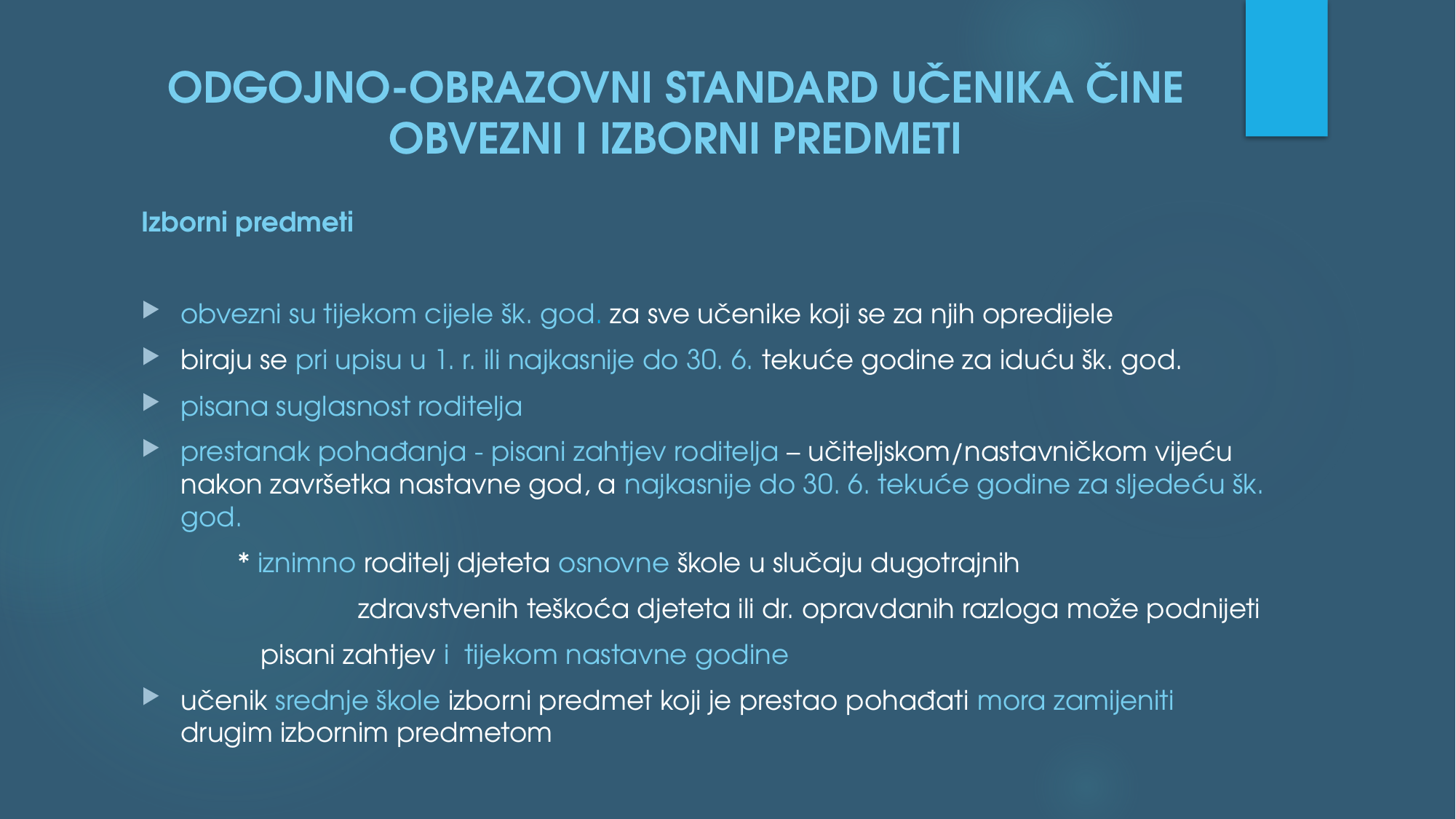

# ODGOJNO-OBRAZOVNI STANDARD UČENIKA ČINE OBVEZNI I IZBORNI PREDMETI
Izborni predmeti

obvezni su tijekom cijele šk. god. za sve učenike koji se za njih opredijele
biraju se pri upisu u 1. r. ili najkasnije do 30. 6. tekuće godine za iduću šk. god.
pisana suglasnost roditelja
prestanak pohađanja - pisani zahtjev roditelja – učiteljskom/nastavničkom vijeću nakon završetka nastavne god, a najkasnije do 30. 6. tekuće godine za sljedeću šk. god.
		* iznimno roditelj djeteta osnovne škole u slučaju dugotrajnih
 	  	   zdravstvenih teškoća djeteta ili dr. opravdanih razloga može podnijeti
                pisani zahtjev i  tijekom nastavne godine
učenik srednje škole izborni predmet koji je prestao pohađati mora zamijeniti drugim izbornim predmetom